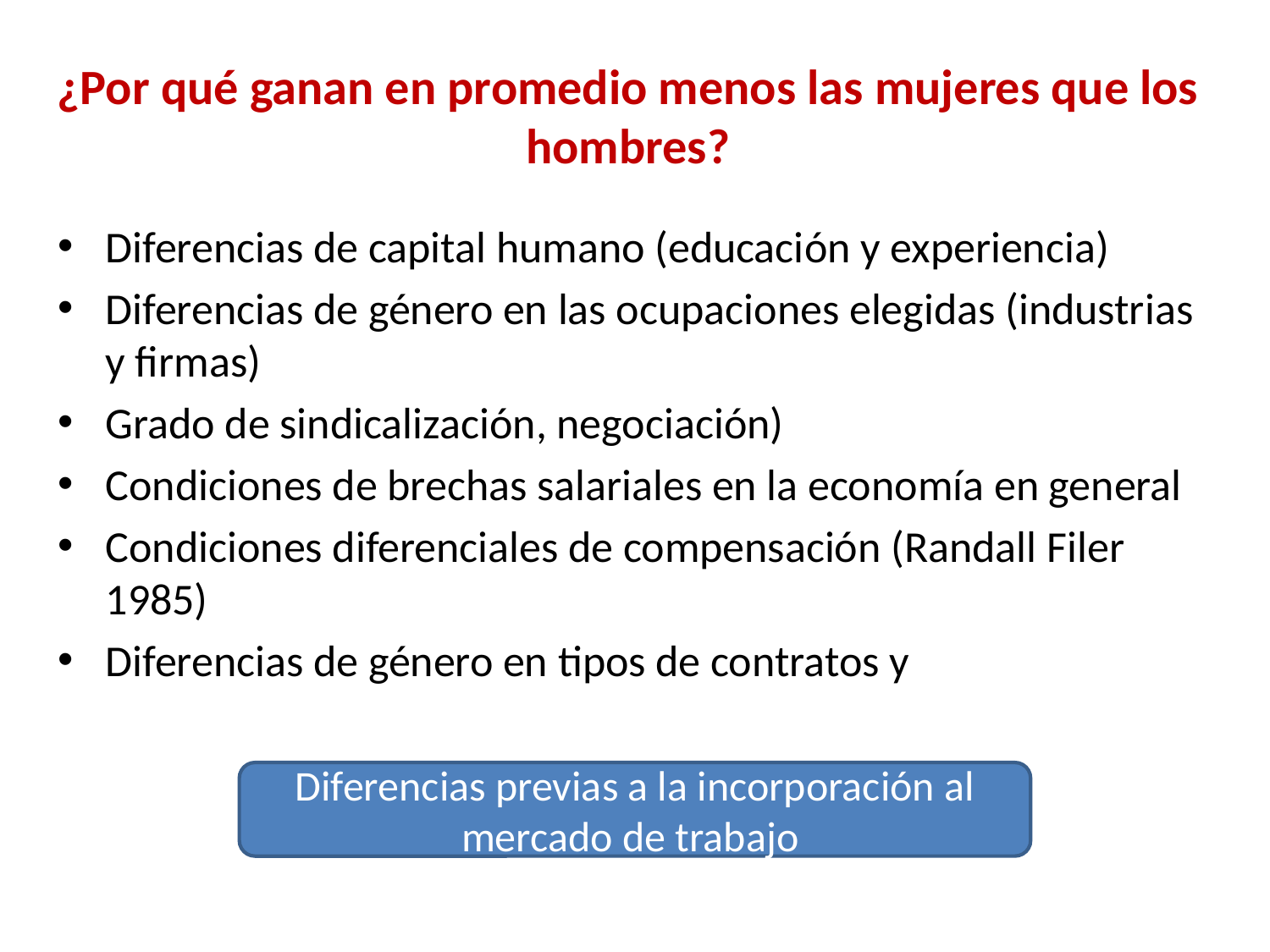

¿Por qué ganan en promedio menos las mujeres que los hombres?
Diferencias de capital humano (educación y experiencia)
Diferencias de género en las ocupaciones elegidas (industrias y firmas)
Grado de sindicalización, negociación)
Condiciones de brechas salariales en la economía en general
Condiciones diferenciales de compensación (Randall Filer 1985)
Diferencias de género en tipos de contratos y

Diferencias previas a la incorporación al mercado de trabajo